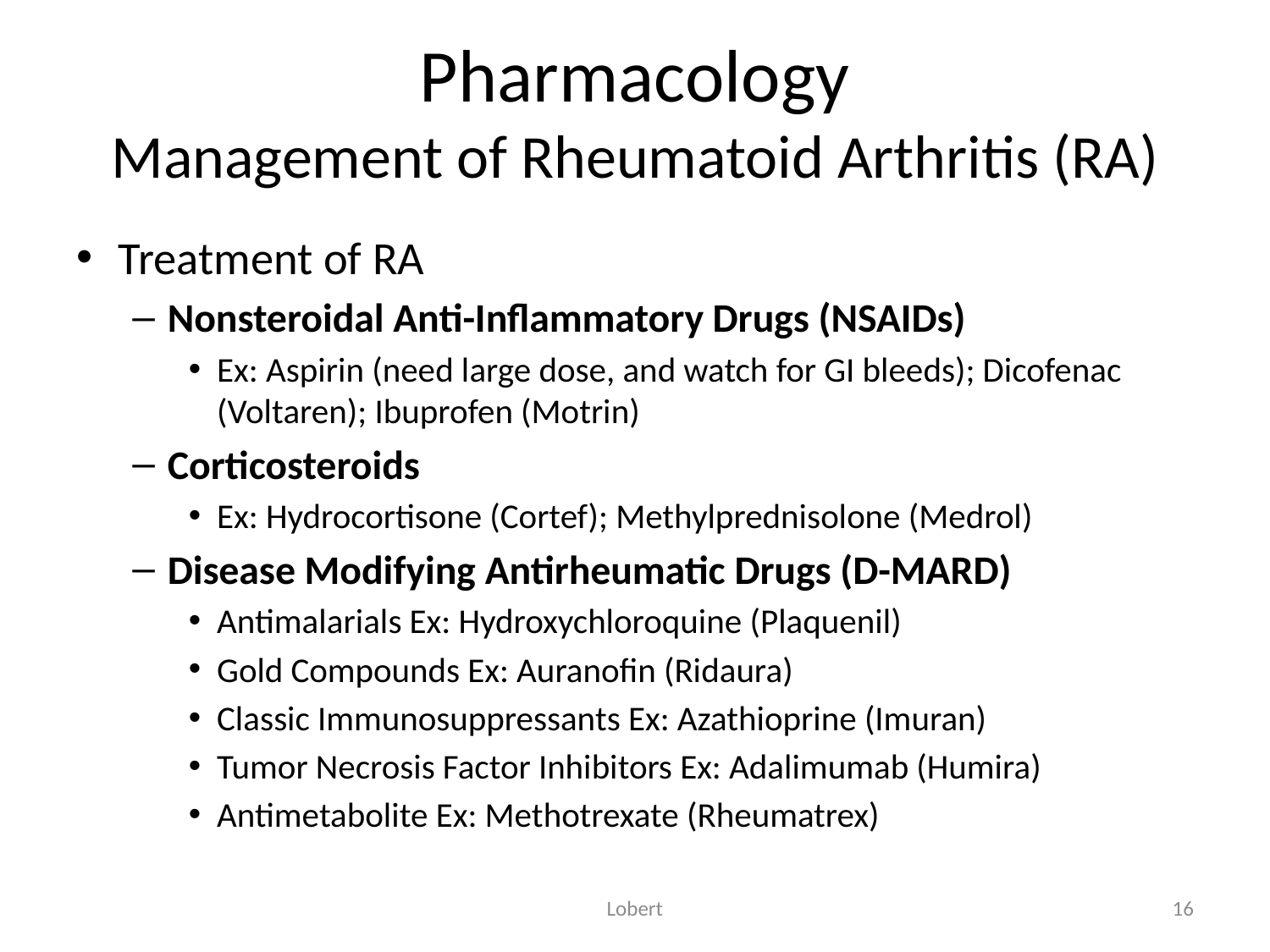

# Pharmacology Management of Rheumatoid Arthritis (RA)
Treatment of RA
Nonsteroidal Anti-Inflammatory Drugs (NSAIDs)
Ex: Aspirin (need large dose, and watch for GI bleeds); Dicofenac (Voltaren); Ibuprofen (Motrin)
Corticosteroids
Ex: Hydrocortisone (Cortef); Methylprednisolone (Medrol)
Disease Modifying Antirheumatic Drugs (D-MARD)
Antimalarials Ex: Hydroxychloroquine (Plaquenil)
Gold Compounds Ex: Auranofin (Ridaura)
Classic Immunosuppressants Ex: Azathioprine (Imuran)
Tumor Necrosis Factor Inhibitors Ex: Adalimumab (Humira)
Antimetabolite Ex: Methotrexate (Rheumatrex)

Lobert
16